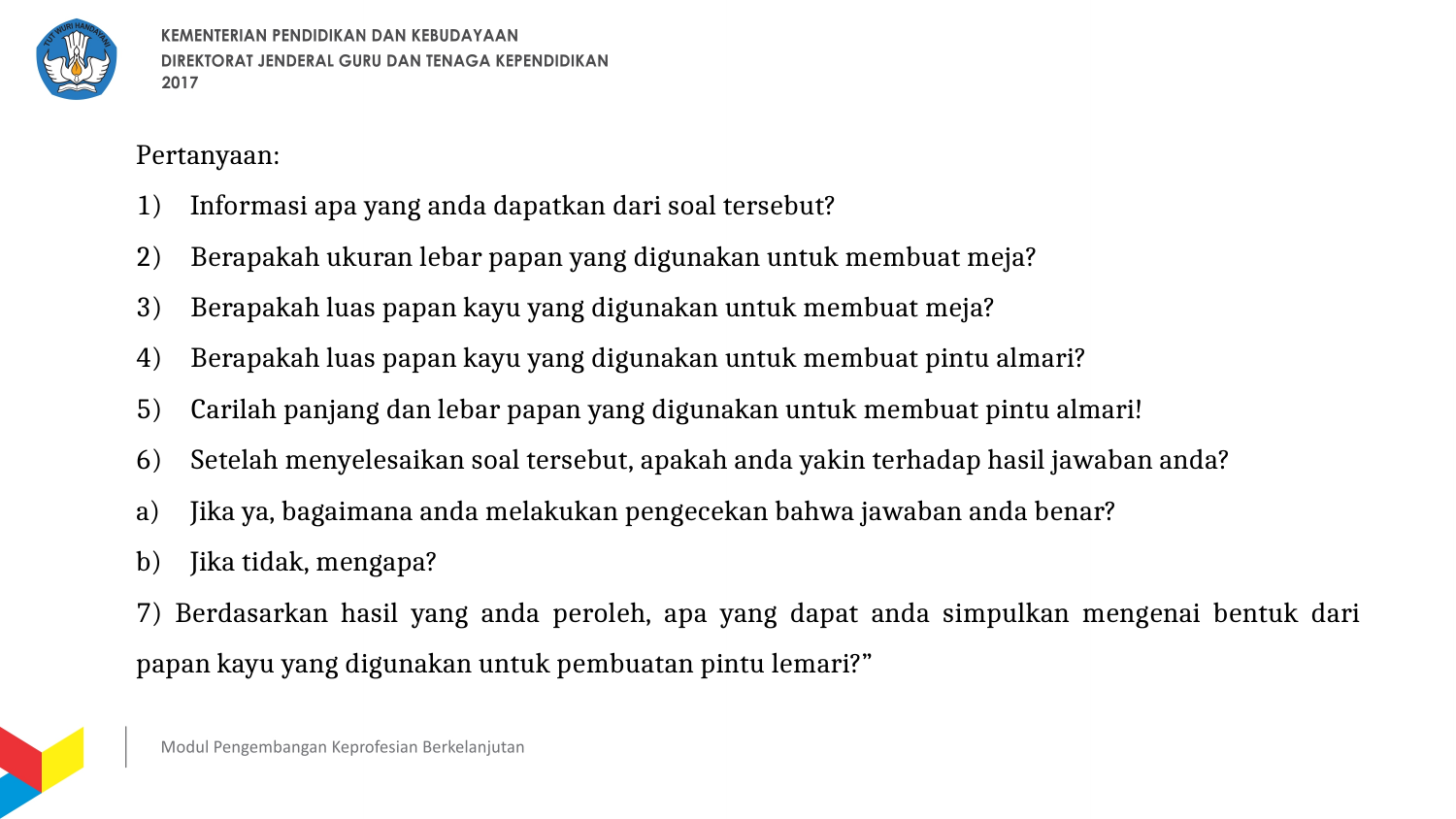

Pertanyaan:
Informasi apa yang anda dapatkan dari soal tersebut?
Berapakah ukuran lebar papan yang digunakan untuk membuat meja?
Berapakah luas papan kayu yang digunakan untuk membuat meja?
Berapakah luas papan kayu yang digunakan untuk membuat pintu almari?
Carilah panjang dan lebar papan yang digunakan untuk membuat pintu almari!
Setelah menyelesaikan soal tersebut, apakah anda yakin terhadap hasil jawaban anda?
Jika ya, bagaimana anda melakukan pengecekan bahwa jawaban anda benar?
Jika tidak, mengapa?
7) Berdasarkan hasil yang anda peroleh, apa yang dapat anda simpulkan mengenai bentuk dari papan kayu yang digunakan untuk pembuatan pintu lemari?”